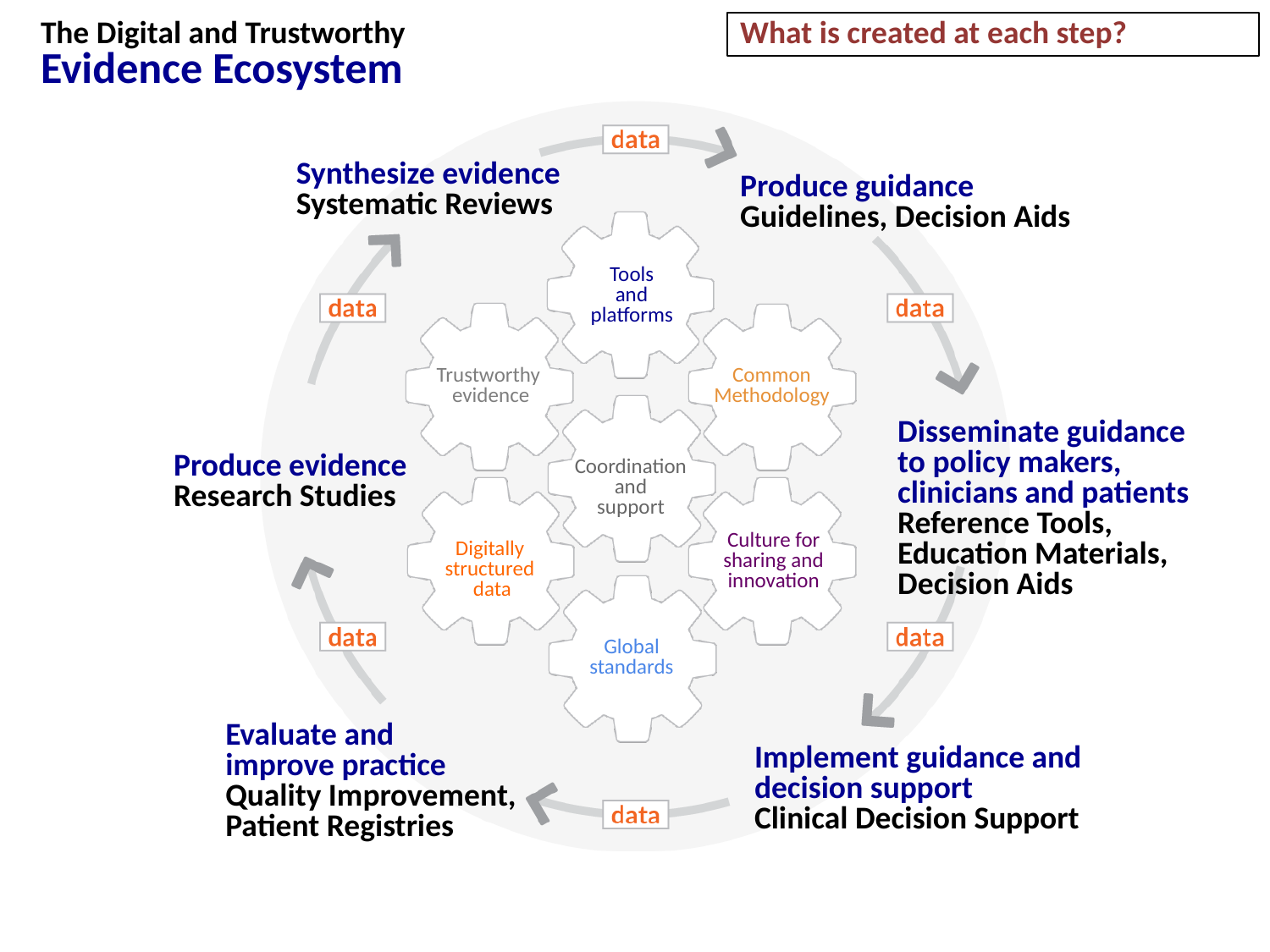

What is created at each step?
Synthesize evidence
Systematic Reviews
Produce guidance
Guidelines, Decision Aids
Disseminate guidance
to policy makers, clinicians and patients
Reference Tools, Education Materials, Decision Aids
Produce evidence
Research Studies
Evaluate and
improve practice
Quality Improvement,
Patient Registries
Implement guidance and decision support
Clinical Decision Support